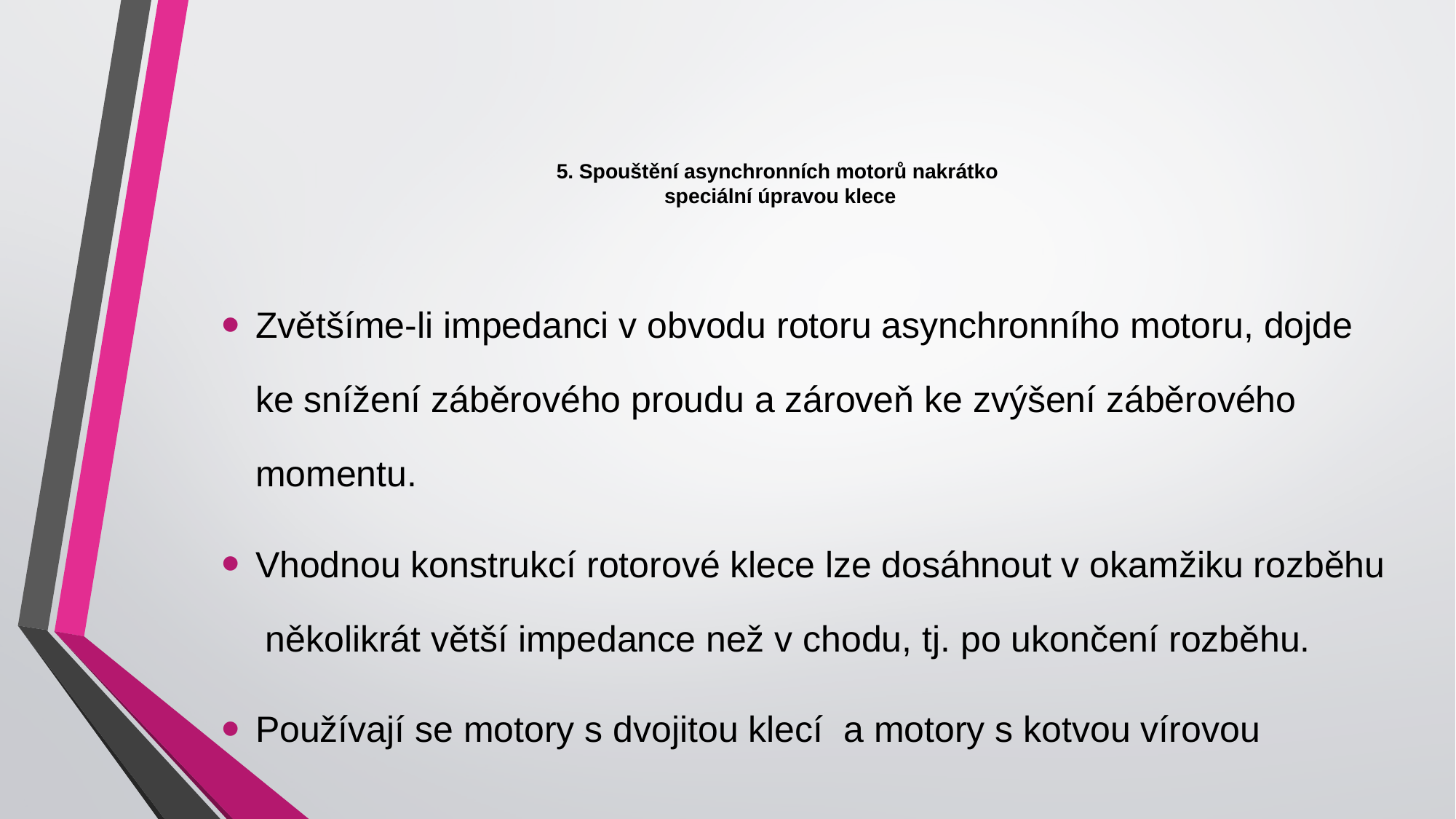

# 5. Spouštění asynchronních motorů nakrátko speciální úpravou klece
Zvětšíme-li impedanci v obvodu rotoru asynchronního motoru, dojde ke snížení záběrového proudu a zároveň ke zvýšení záběrového momentu.
Vhodnou konstrukcí rotorové klece lze dosáhnout v okamžiku rozběhu  několikrát větší impedance než v chodu, tj. po ukončení rozběhu.
Používají se motory s dvojitou klecí  a motory s kotvou vírovou